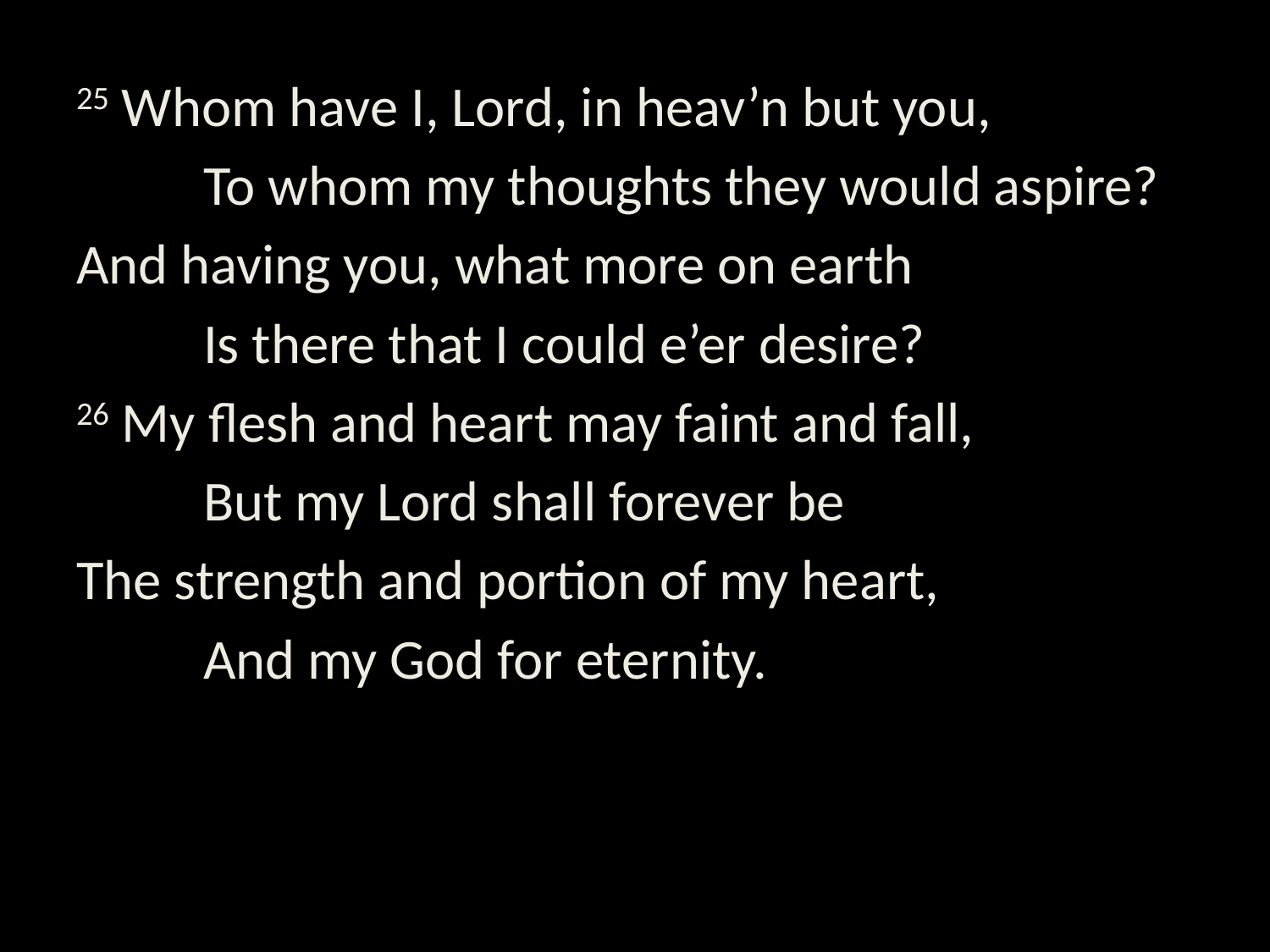

25 Whom have I, Lord, in heav’n but you,
	To whom my thoughts they would aspire?
And having you, what more on earth
	Is there that I could e’er desire?
26 My flesh and heart may faint and fall,
	But my Lord shall forever be
The strength and portion of my heart,
	And my God for eternity.